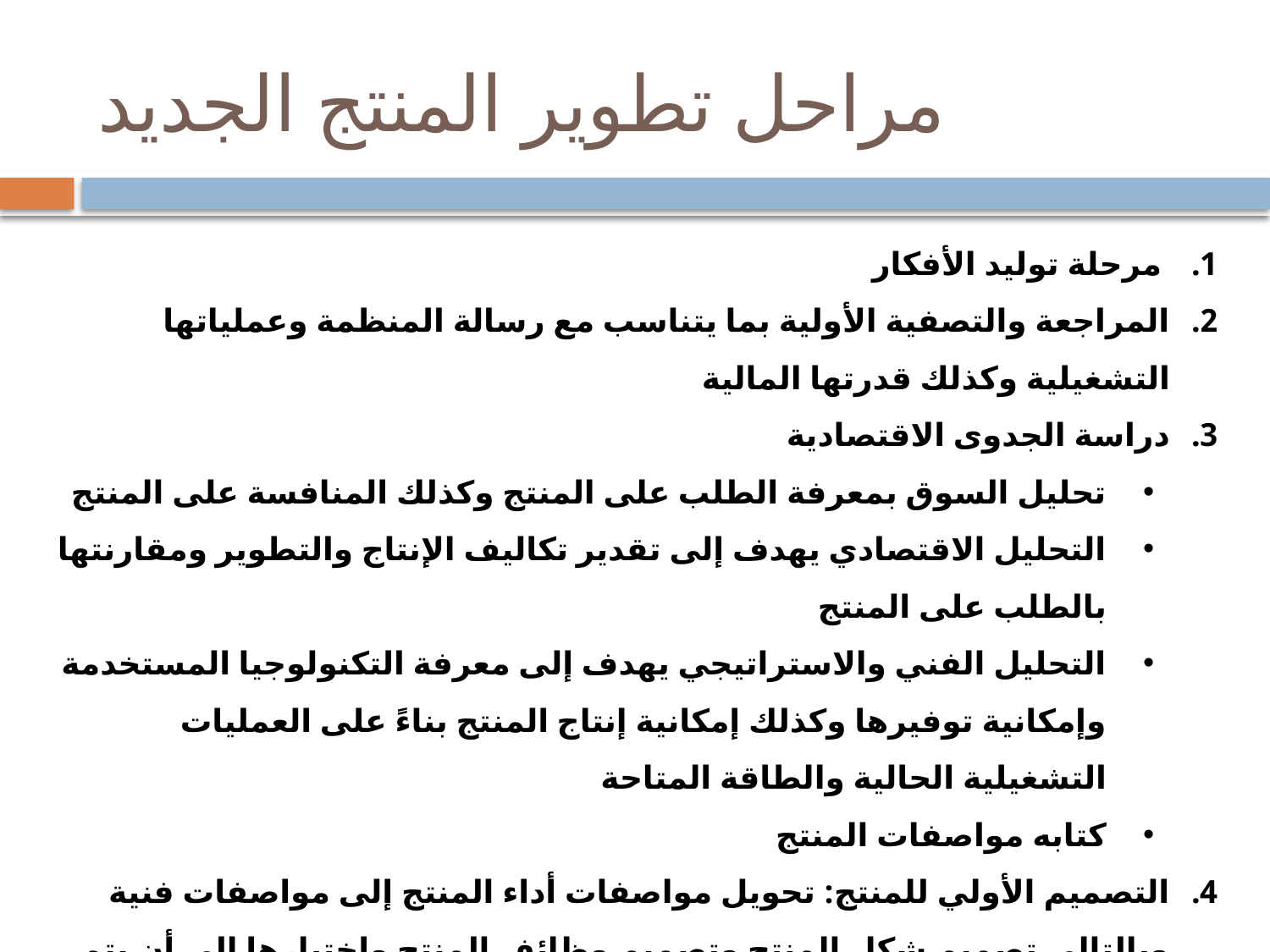

# مراحل تطوير المنتج الجديد
 مرحلة توليد الأفكار
المراجعة والتصفية الأولية بما يتناسب مع رسالة المنظمة وعملياتها التشغيلية وكذلك قدرتها المالية
دراسة الجدوى الاقتصادية
تحليل السوق بمعرفة الطلب على المنتج وكذلك المنافسة على المنتج
التحليل الاقتصادي يهدف إلى تقدير تكاليف الإنتاج والتطوير ومقارنتها بالطلب على المنتج
التحليل الفني والاستراتيجي يهدف إلى معرفة التكنولوجيا المستخدمة وإمكانية توفيرها وكذلك إمكانية إنتاج المنتج بناءً على العمليات التشغيلية الحالية والطاقة المتاحة
كتابه مواصفات المنتج
التصميم الأولي للمنتج: تحويل مواصفات أداء المنتج إلى مواصفات فنية وبالتالي تصميم شكل المنتج وتصميم وظائف المنتج واختبارها إلى أن يتم التوصل إلى مرحلة الإنتاج التجريبي.
مرحلة التصميم النهائي وتخطيط عمليات الإنتاج حيث يتم إعداد المواصفات التفصيلية وكذلك تخطيط عمليات الإنتاج وتحديد الأجزاء التي سوف تصنع داخليا او خارجيا وغير ذلك من الترتيبات التي سنتطرق إليها لاحقا.